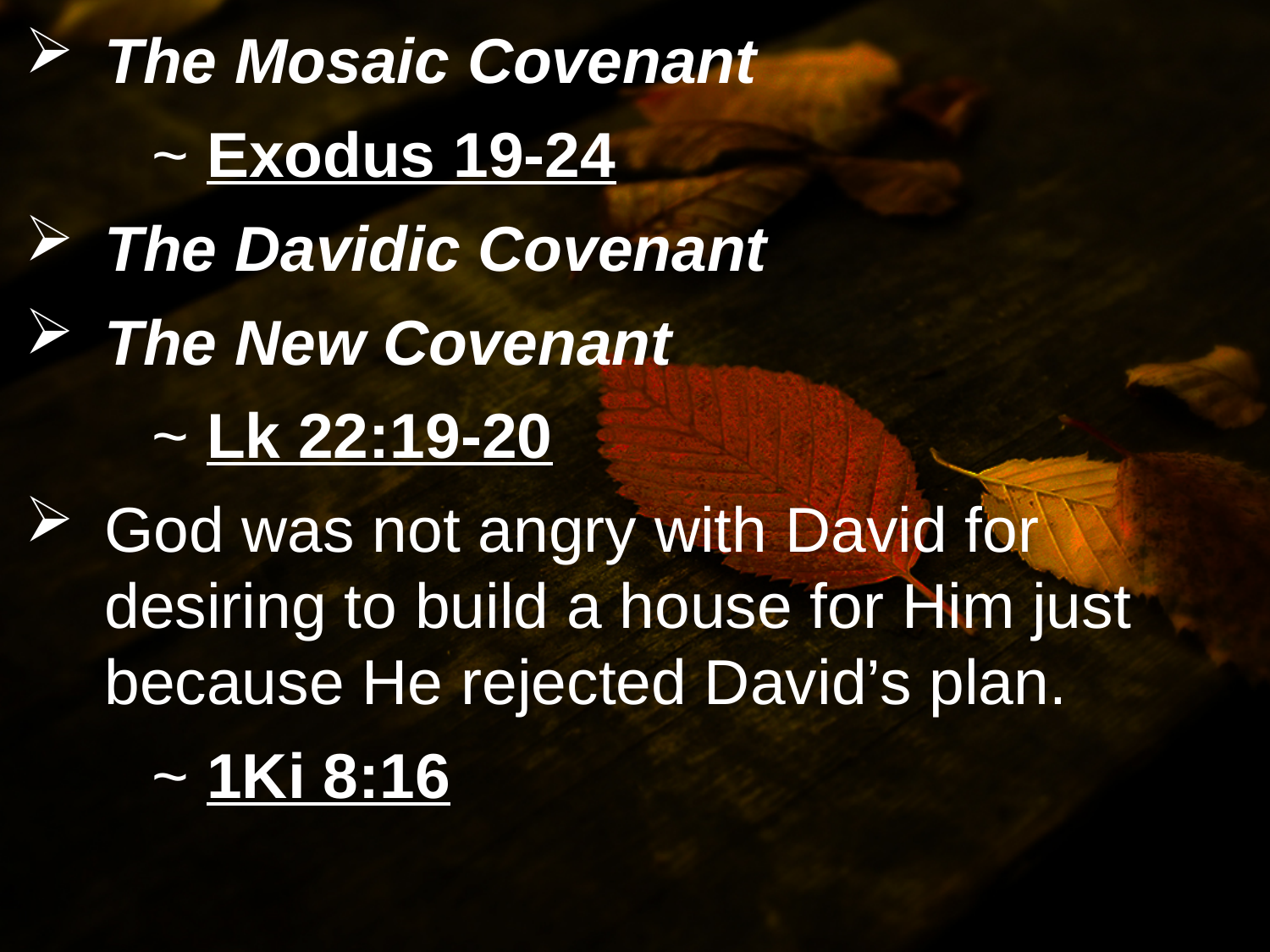

The Mosaic Covenant
	~ Exodus 19-24
The Davidic Covenant
The New Covenant
	~ Lk 22:19-20
God was not angry with David for desiring to build a house for Him just because He rejected David’s plan.
	~ 1Ki 8:16